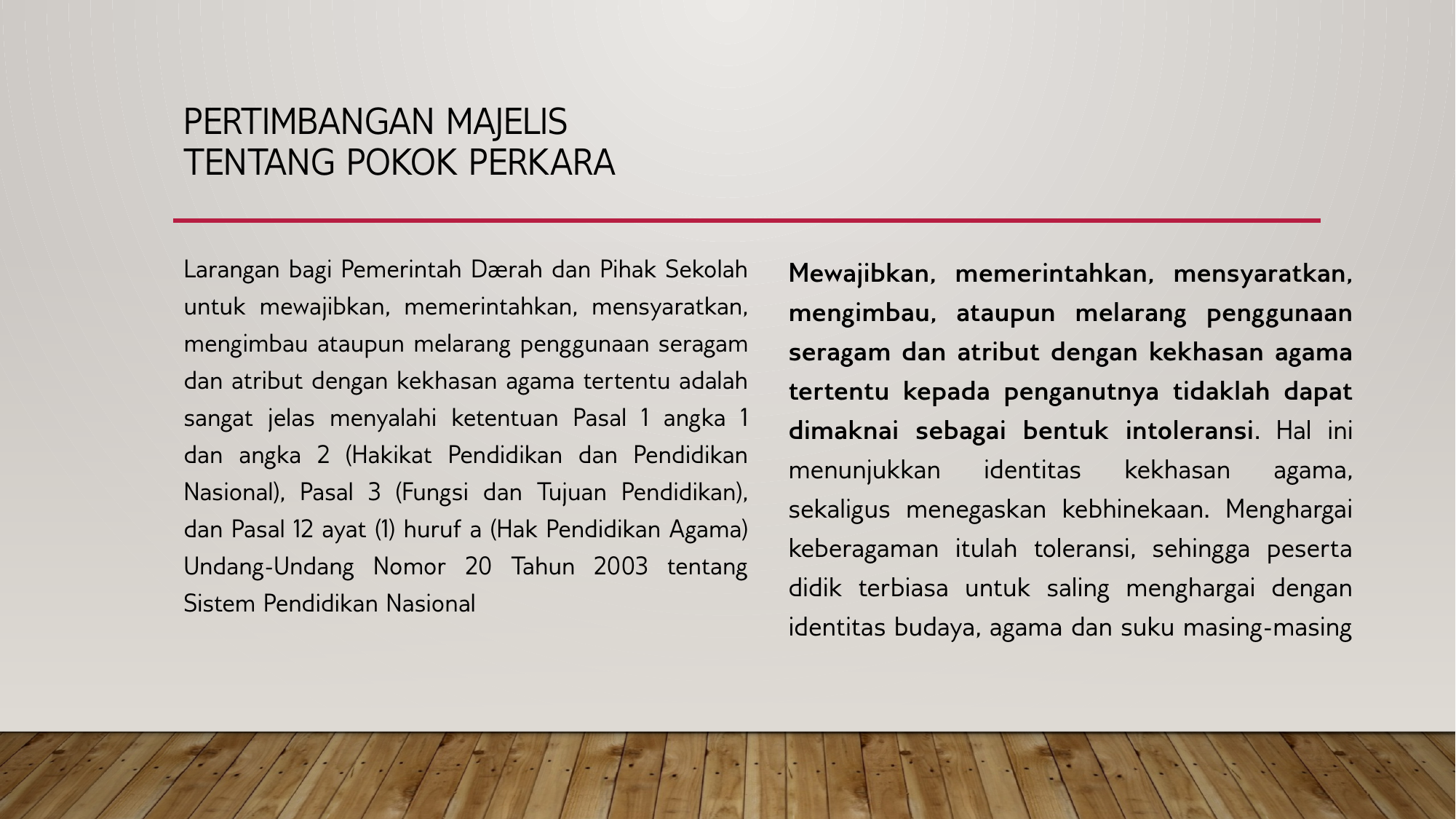

# Pertimbangan majelis TENTANG Pokok perkara
Larangan bagi Pemerintah Daerah dan Pihak Sekolah untuk mewajibkan, memerintahkan, mensyaratkan, mengimbau ataupun melarang penggunaan seragam dan atribut dengan kekhasan agama tertentu adalah sangat jelas menyalahi ketentuan Pasal 1 angka 1 dan angka 2 (Hakikat Pendidikan dan Pendidikan Nasional), Pasal 3 (Fungsi dan Tujuan Pendidikan), dan Pasal 12 ayat (1) huruf a (Hak Pendidikan Agama) Undang-Undang Nomor 20 Tahun 2003 tentang Sistem Pendidikan Nasional
Mewajibkan, memerintahkan, mensyaratkan, mengimbau, ataupun melarang penggunaan seragam dan atribut dengan kekhasan agama tertentu kepada penganutnya tidaklah dapat dimaknai sebagai bentuk intoleransi. Hal ini menunjukkan identitas kekhasan agama, sekaligus menegaskan kebhinekaan. Menghargai keberagaman itulah toleransi, sehingga peserta didik terbiasa untuk saling menghargai dengan identitas budaya, agama dan suku masing-masing